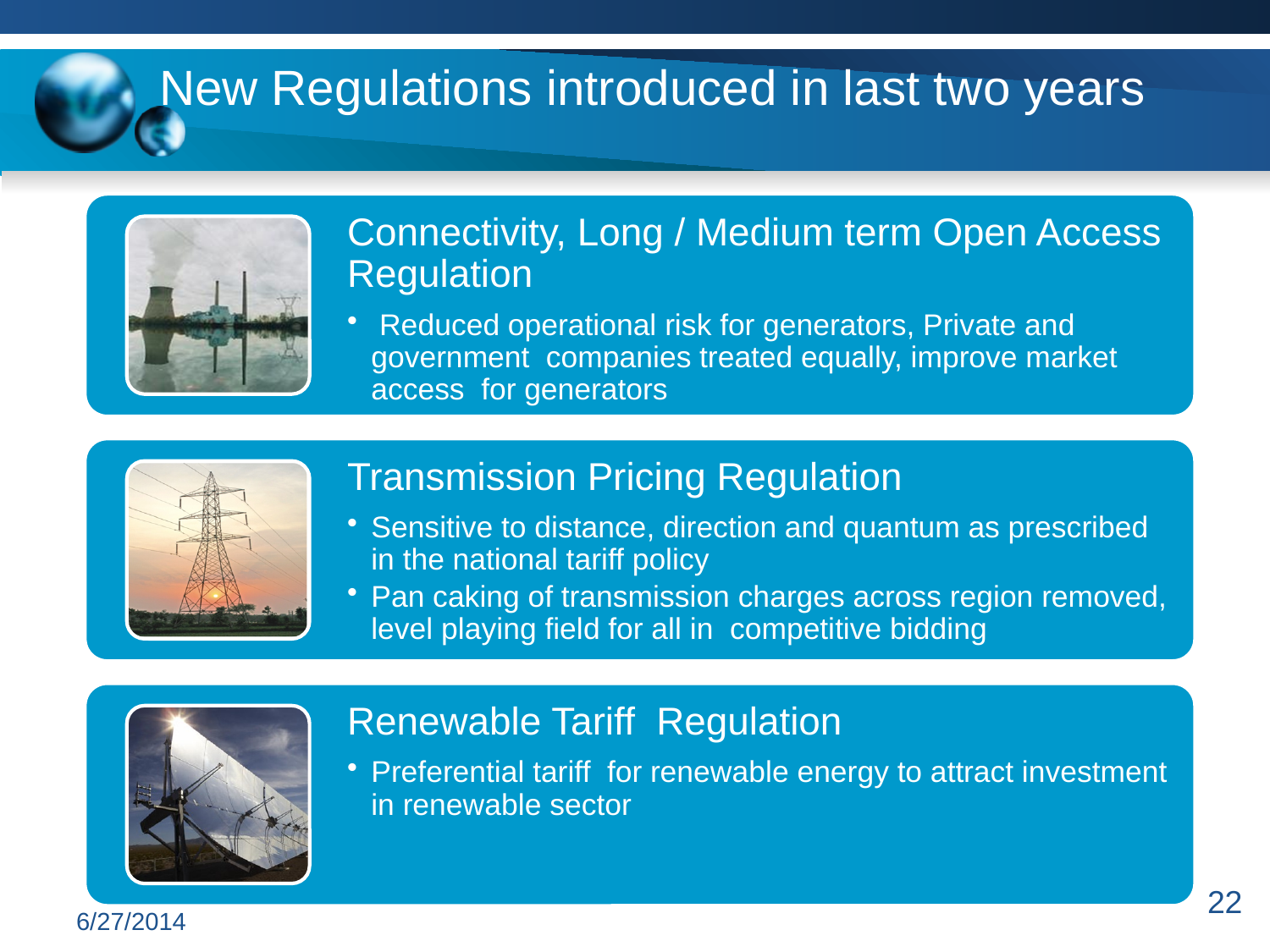

New Regulations introduced in last two years
Connectivity, Long / Medium term Open Access Regulation
 Reduced operational risk for generators, Private and government  companies treated equally, improve market access  for generators
Transmission Pricing Regulation
Sensitive to distance, direction and quantum as prescribed in the national tariff policy
Pan caking of transmission charges across region removed, level playing field for all in  competitive bidding
Renewable Tariff  Regulation
Preferential tariff  for renewable energy to attract investment in renewable sector
22
6/27/2014